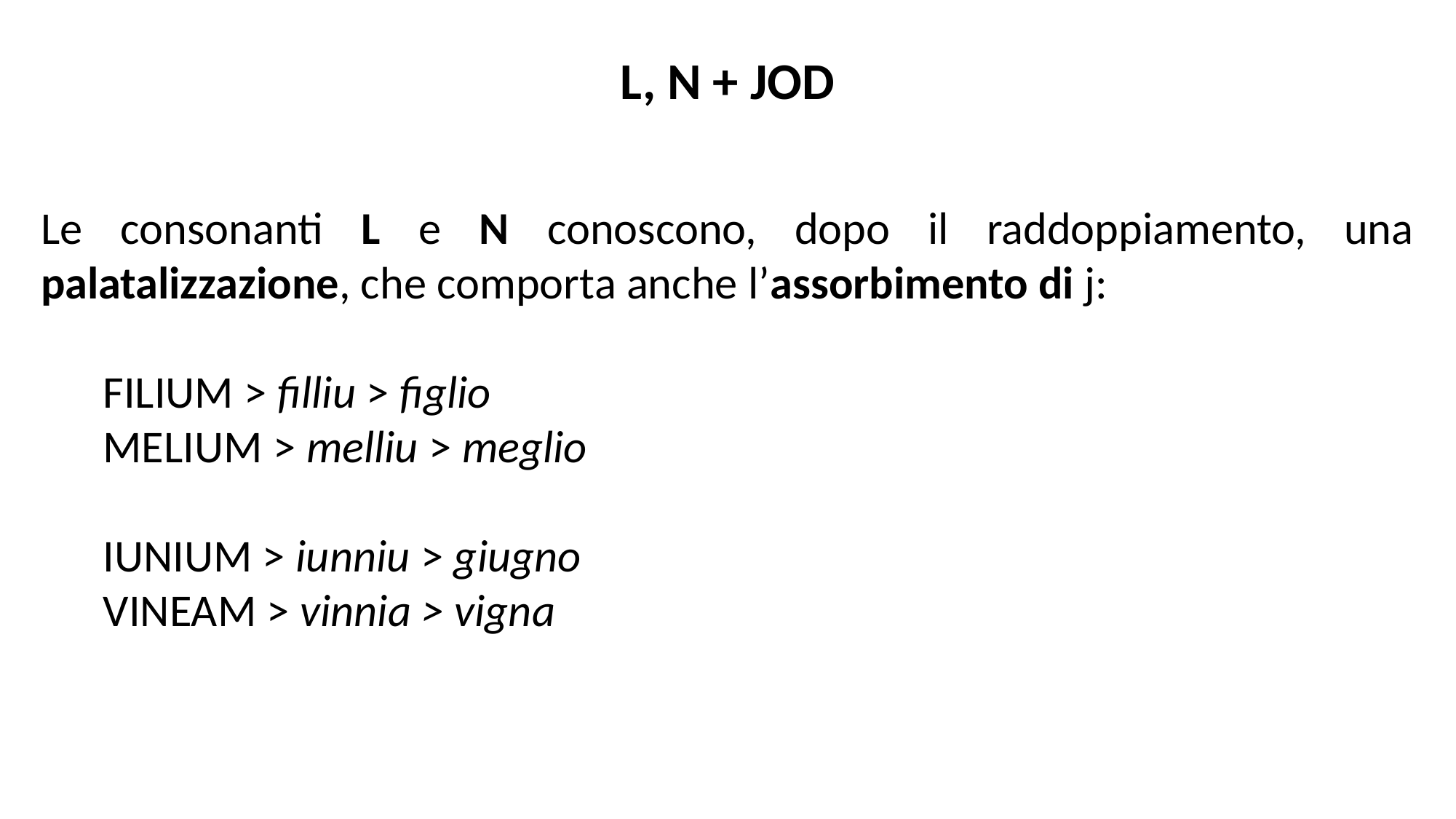

# L, N + JOD
Le consonanti L e N conoscono, dopo il raddoppiamento, una palatalizzazione, che comporta anche l’assorbimento di j:

      FILIUM > filliu > figlio
      MELIUM > melliu > meglio

      IUNIUM > iunniu > giugno
      VINEAM > vinnia > vigna